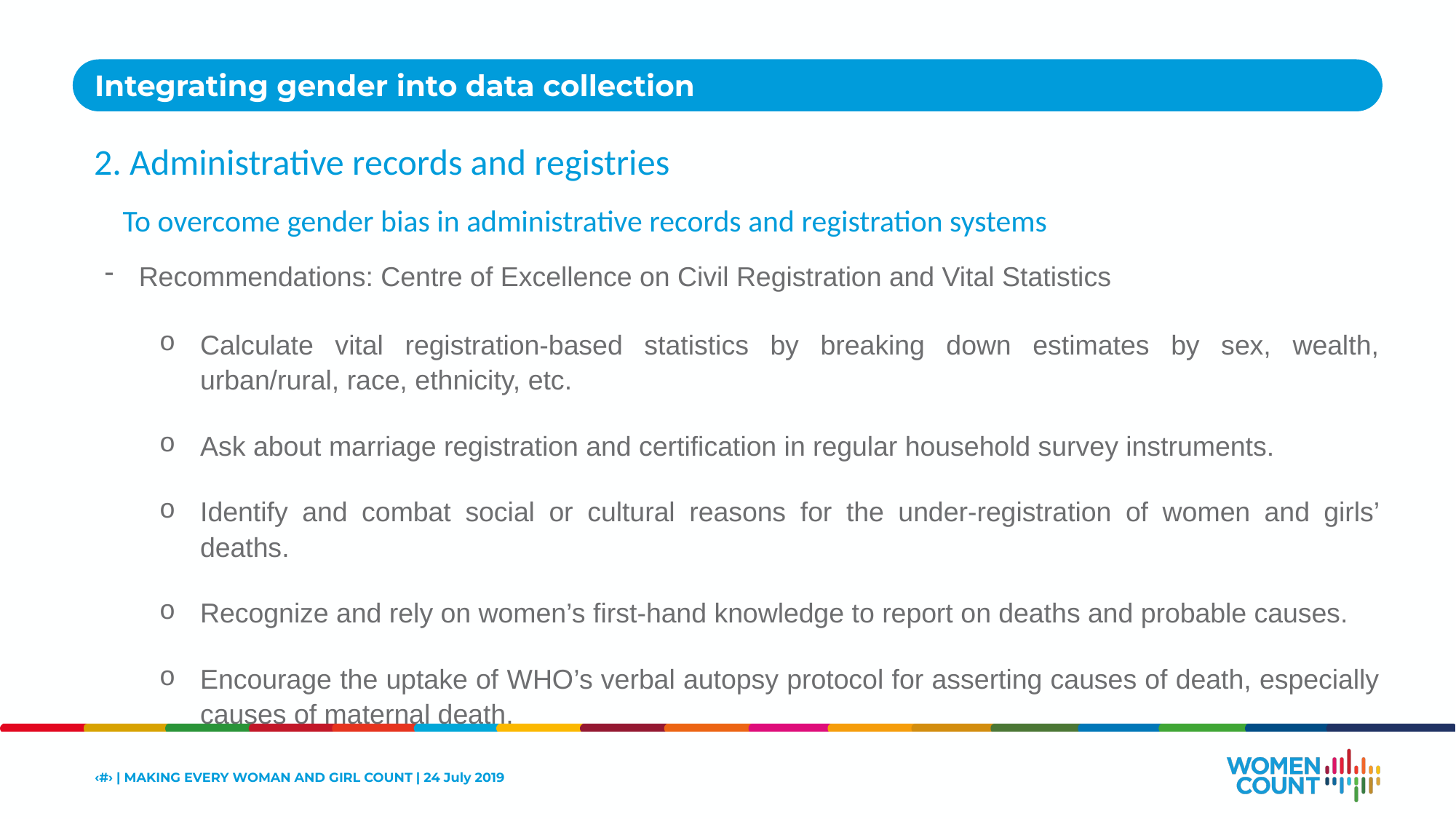

Integrating gender into data collection

2. Administrative records and registries
To overcome gender bias in administrative records and registration systems
Recommendations: Centre of Excellence on Civil Registration and Vital Statistics

Calculate vital registration-based statistics by breaking down estimates by sex, wealth, urban/rural, race, ethnicity, etc.

Ask about marriage registration and certification in regular household survey instruments.

Identify and combat social or cultural reasons for the under-registration of women and girls’ deaths.

Recognize and rely on women’s first-hand knowledge to report on deaths and probable causes.

Encourage the uptake of WHO’s verbal autopsy protocol for asserting causes of death, especially causes of maternal death.

‹#› | MAKING EVERY WOMAN AND GIRL COUNT | 24 July 2019